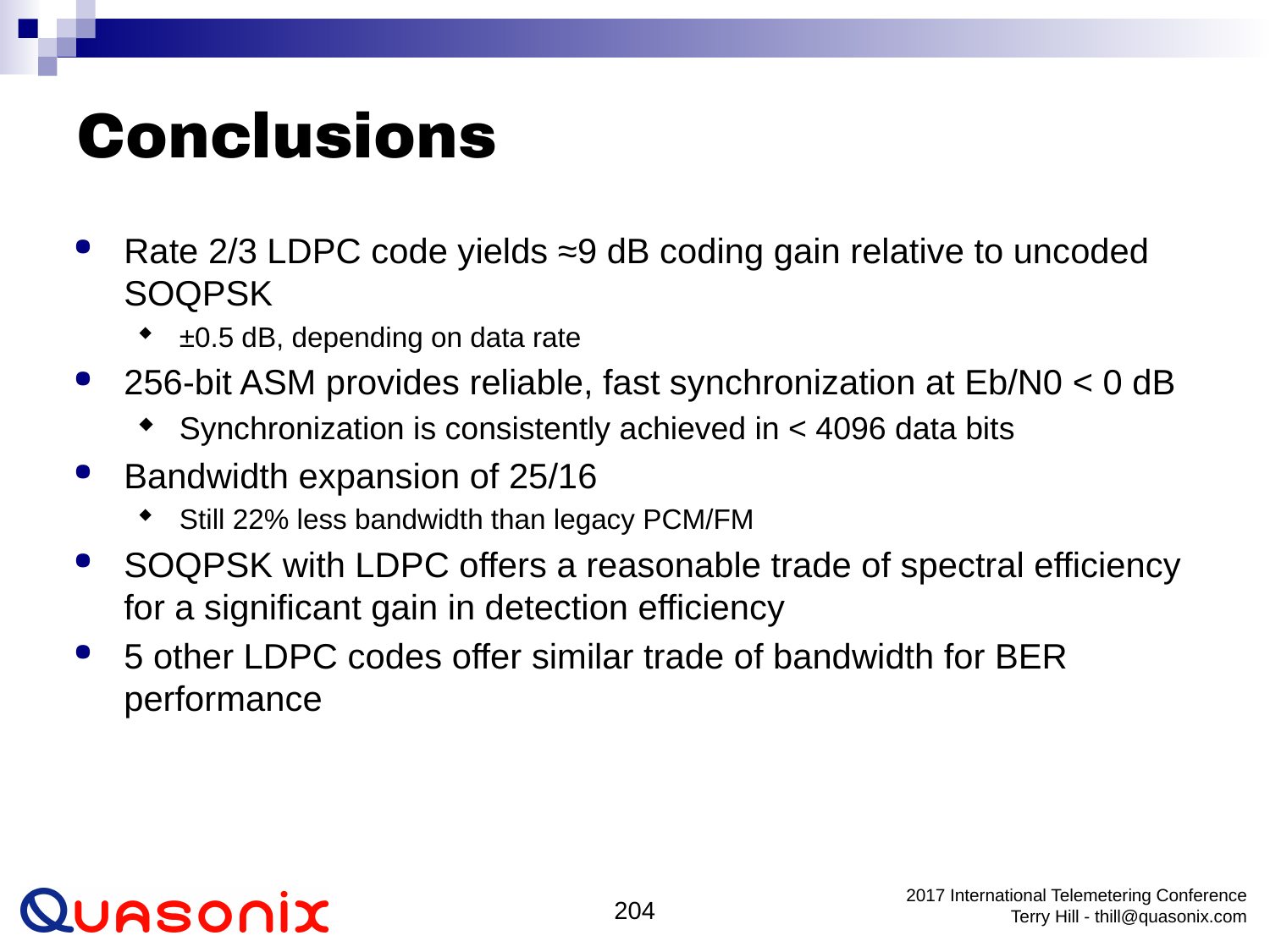

# Conclusions
Rate 2/3 LDPC code yields ≈9 dB coding gain relative to uncoded SOQPSK
±0.5 dB, depending on data rate
256-bit ASM provides reliable, fast synchronization at Eb/N0 < 0 dB
Synchronization is consistently achieved in < 4096 data bits
Bandwidth expansion of 25/16
Still 22% less bandwidth than legacy PCM/FM
SOQPSK with LDPC offers a reasonable trade of spectral efficiency for a significant gain in detection efficiency
5 other LDPC codes offer similar trade of bandwidth for BER performance